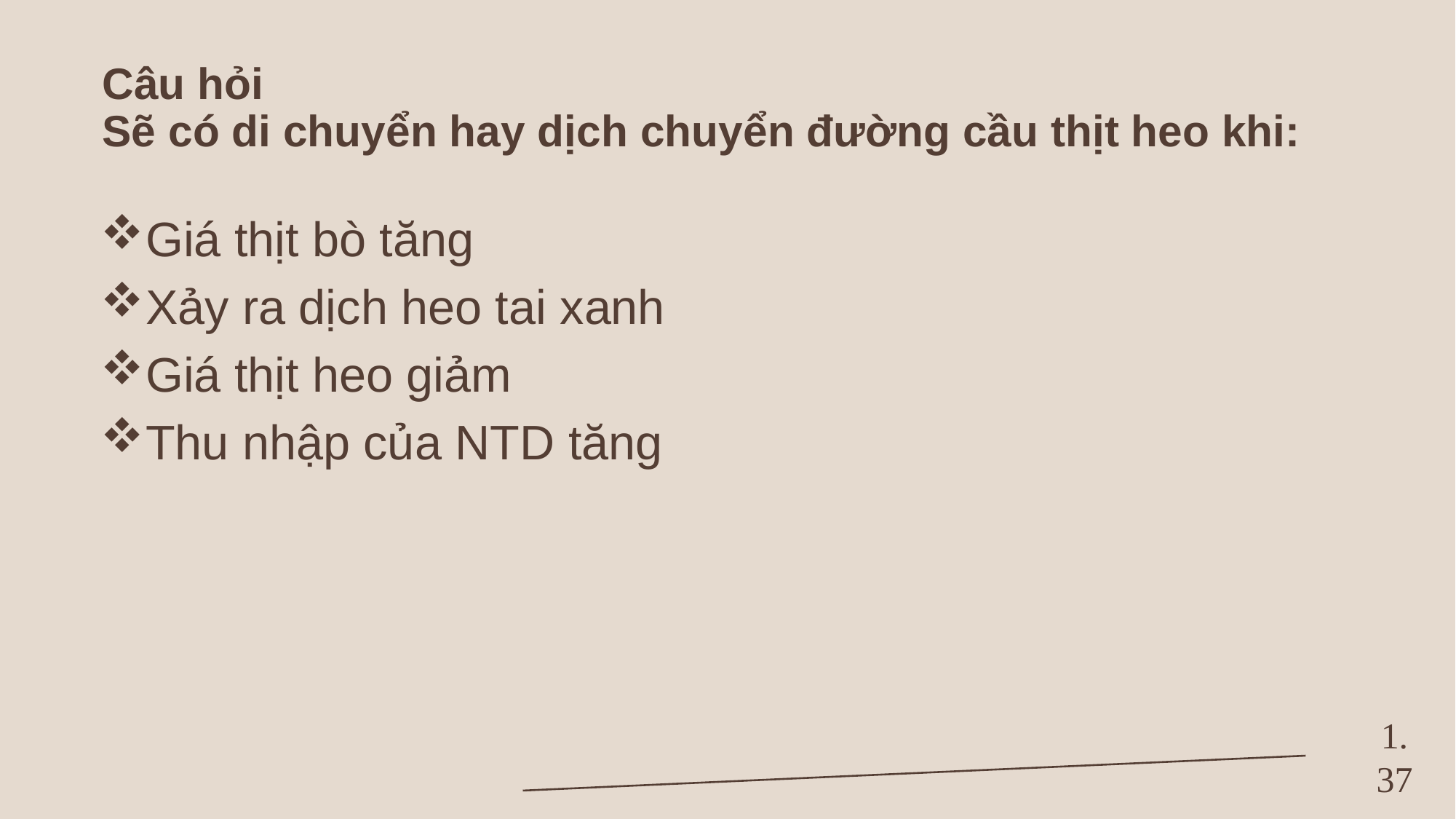

# Câu hỏi Sẽ có di chuyển hay dịch chuyển đường cầu thịt heo khi:
Giá thịt bò tăng
Xảy ra dịch heo tai xanh
Giá thịt heo giảm
Thu nhập của NTD tăng

1.37